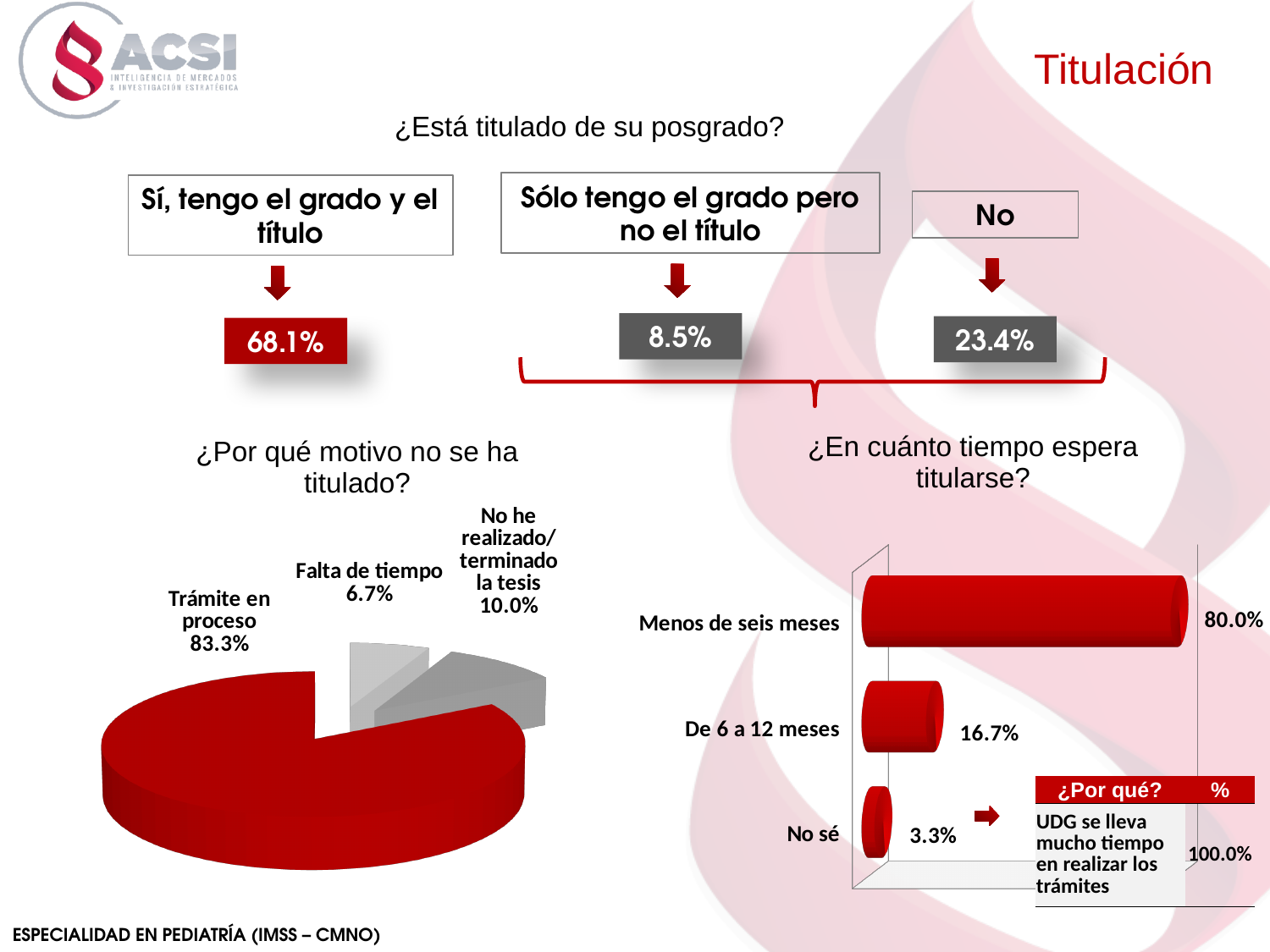

Titulación

¿Está titulado de su posgrado?
Sólo tengo el grado pero no el título
Sí, tengo el grado y el título
No

8.5%
23.4%
68.1%
¿En cuánto tiempo espera titularse?
¿Por qué motivo no se ha titulado?

[unsupported chart]

[unsupported chart]

| ¿Por qué? | % |
| --- | --- |
| UDG se lleva mucho tiempo en realizar los trámites | 100.0% |